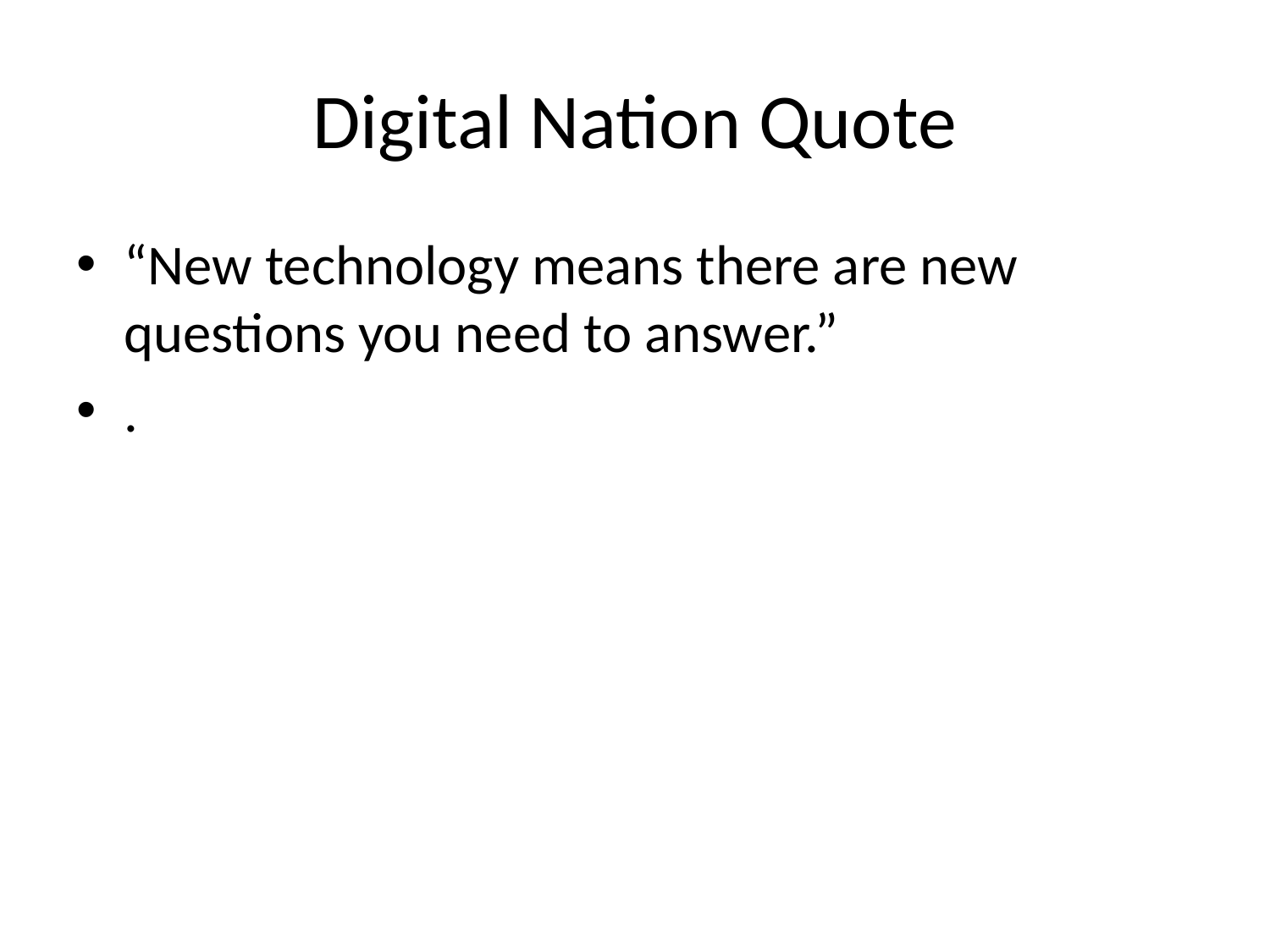

# Digital Nation Quote
“New technology means there are new questions you need to answer.”
.